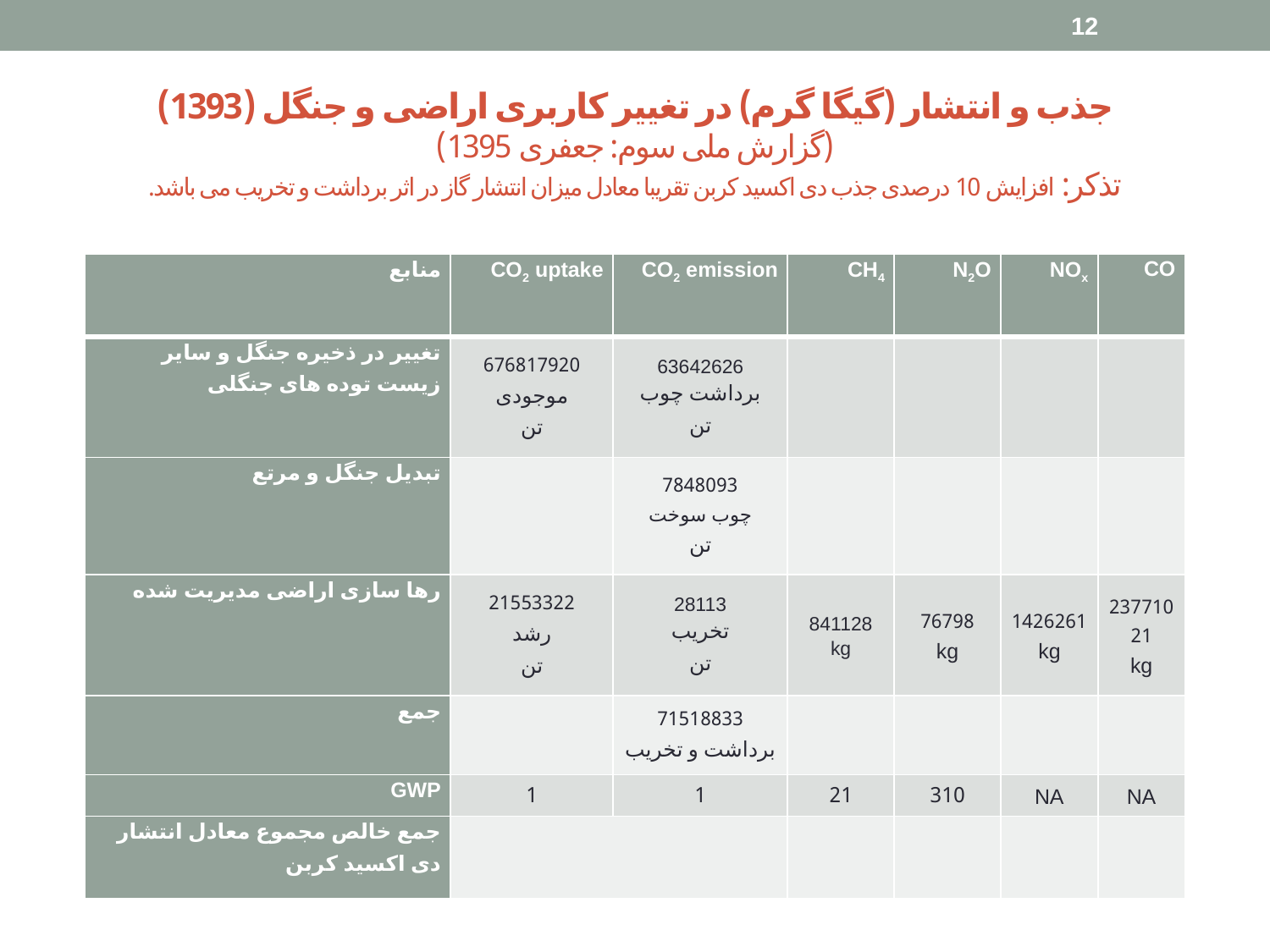

12
# جذب و انتشار (گیگا گرم) در تغییر کاربری اراضی و جنگل (1393) (گزارش ملی سوم: جعفری 1395) تذکر: افزایش 10 درصدی جذب دی اکسید کربن تقریبا معادل میزان انتشار گاز در اثر برداشت و تخریب می باشد.
| منابع | CO2 uptake | CO2 emission | CH4 | N2O | NOx | CO |
| --- | --- | --- | --- | --- | --- | --- |
| تغییر در ذخیره جنگل و سایر زیست توده های جنگلی | 676817920 موجودی تن | 63642626 برداشت چوب تن |  |  |  |  |
| تبدیل جنگل و مرتع |  | 7848093 چوب سوخت تن |  |  |  |  |
| رها سازی اراضی مدیریت شده | 21553322 رشد تن | 28113 تخریب تن | 841128 kg | 76798 kg | 1426261 kg | 23771021 kg |
| جمع |  | 71518833 برداشت و تخریب |  |  |  |  |
| GWP | 1 | 1 | 21 | 310 | NA | NA |
| جمع خالص مجموع معادل انتشار دی اکسید کربن |  |  |  |  |  |  |